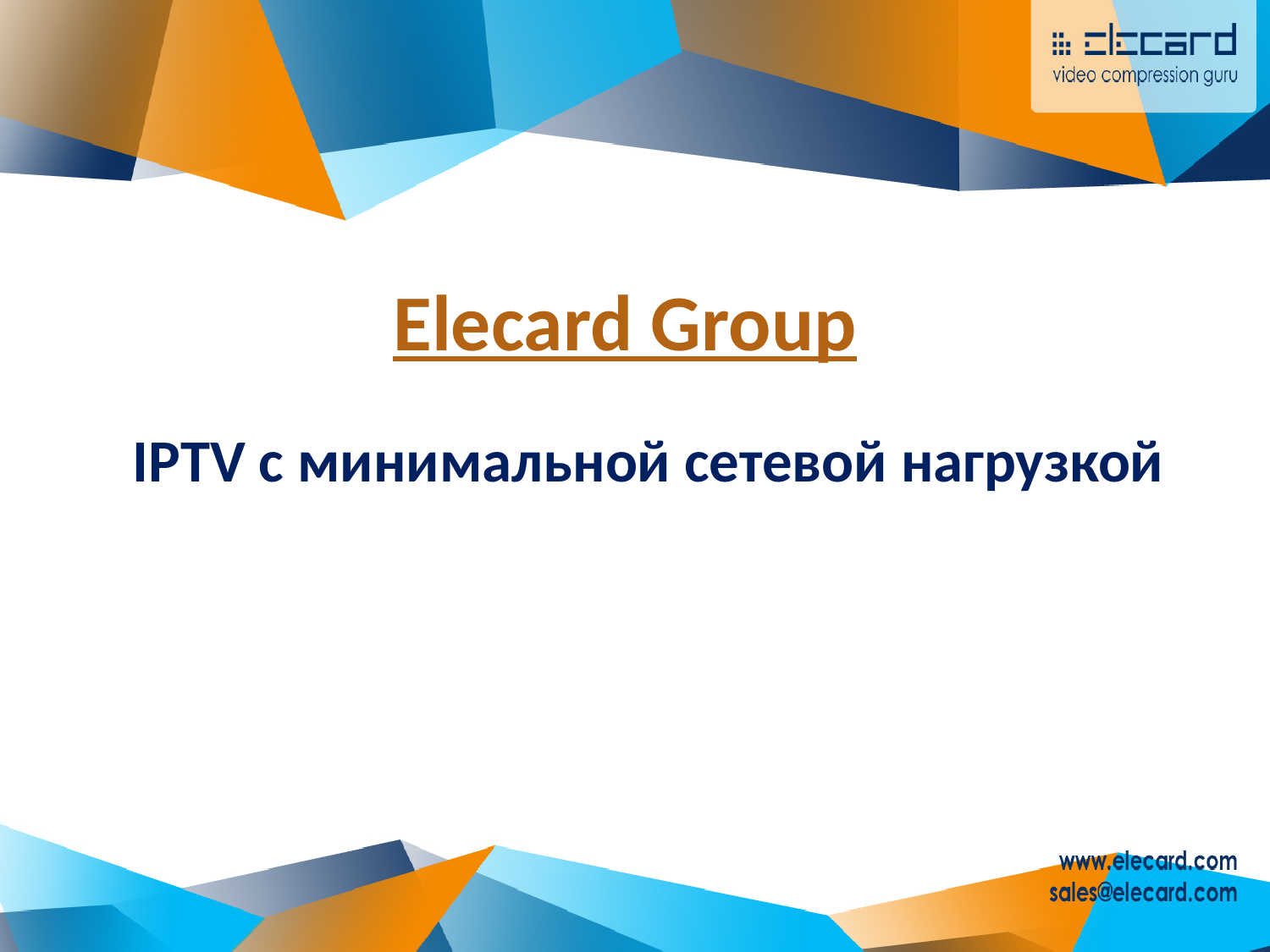

Elecard Group
IPTV с минимальной сетевой нагрузкой